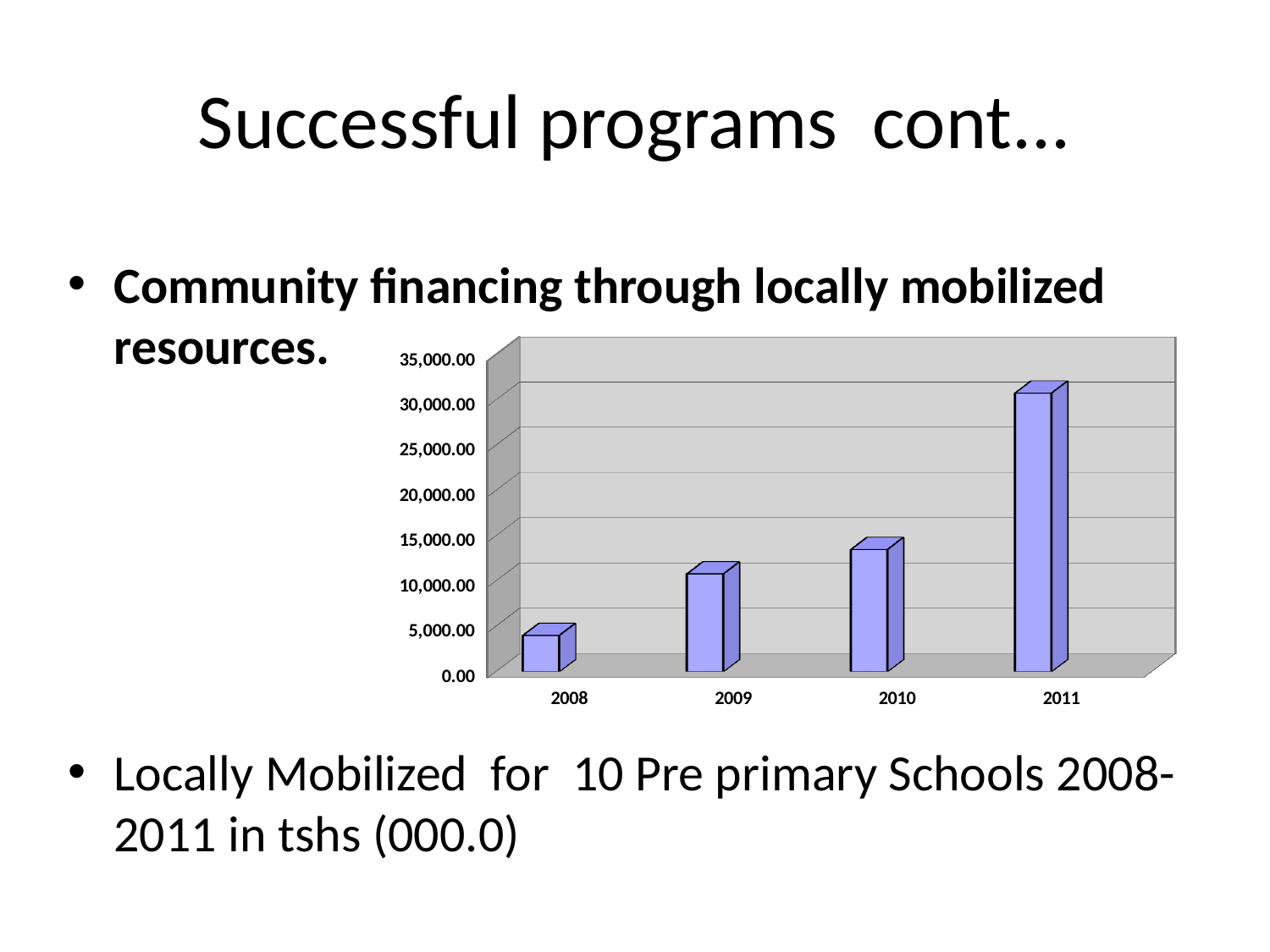

# Successful programs  cont...
Community financing through locally mobilized resources.

Locally Mobilized  for  10 Pre primary Schools 2008-2011 in tshs (000.0)

[unsupported chart]